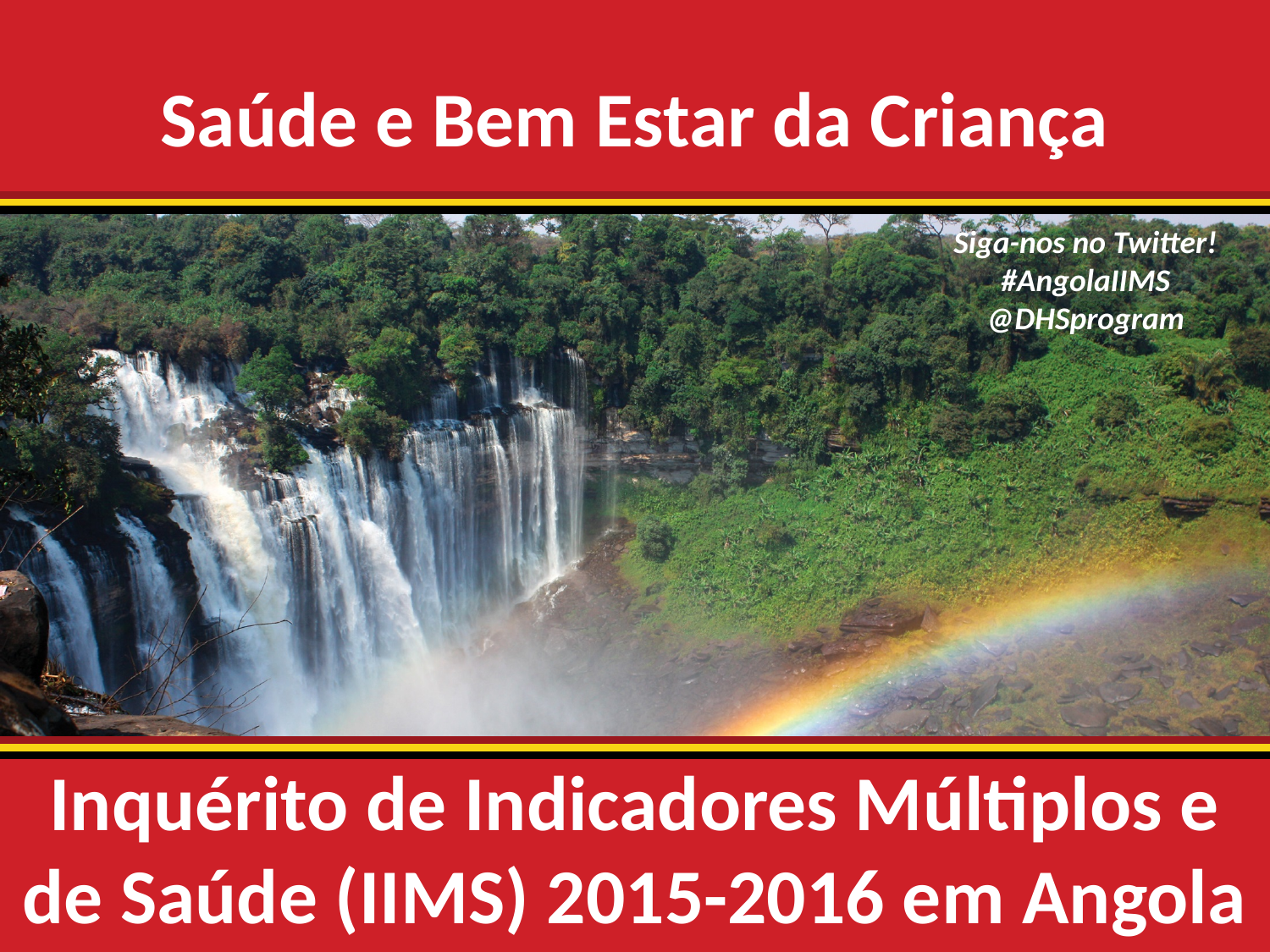

Saúde e Bem Estar da Criança
Siga-nos no Twitter!
#AngolaIIMS
@DHSprogram